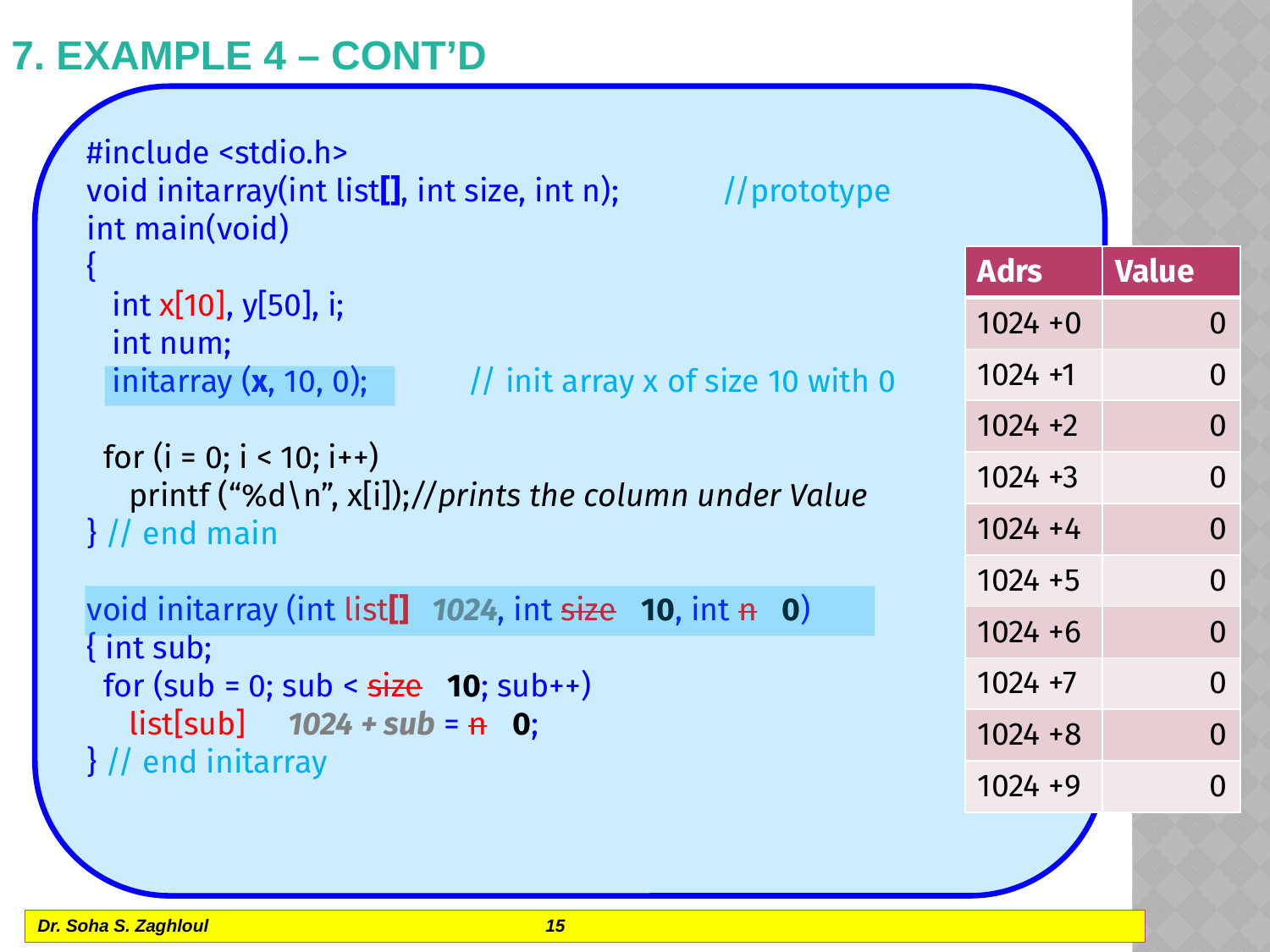

# 7. example 4 – cont’d
#include <stdio.h>
void initarray(int list[], int size, int n);	//prototype
int main(void)
{
   int x[10], y[50], i;
   int num;
   initarray (x, 10, 0); 	// init array x of size 10 with 0

  for (i = 0; i < 10; i++)
     printf (“%d\n”, x[i]);//prints the column under Value
} // end main

void initarray (int list[]   1024, int size   10, int n   0)
{ int sub;
  for (sub = 0; sub < size   10; sub++)
     list[sub]     1024 + sub = n   0;
} // end initarray

| Adrs | Value |
| --- | --- |
| 1024 +0 | 0 |
| 1024 +1 | 0 |
| 1024 +2 | 0 |
| 1024 +3 | 0 |
| 1024 +4 | 0 |
| 1024 +5 | 0 |
| 1024 +6 | 0 |
| 1024 +7 | 0 |
| 1024 +8 | 0 |
| 1024 +9 | 0 |

Dr. Soha S. Zaghloul			15